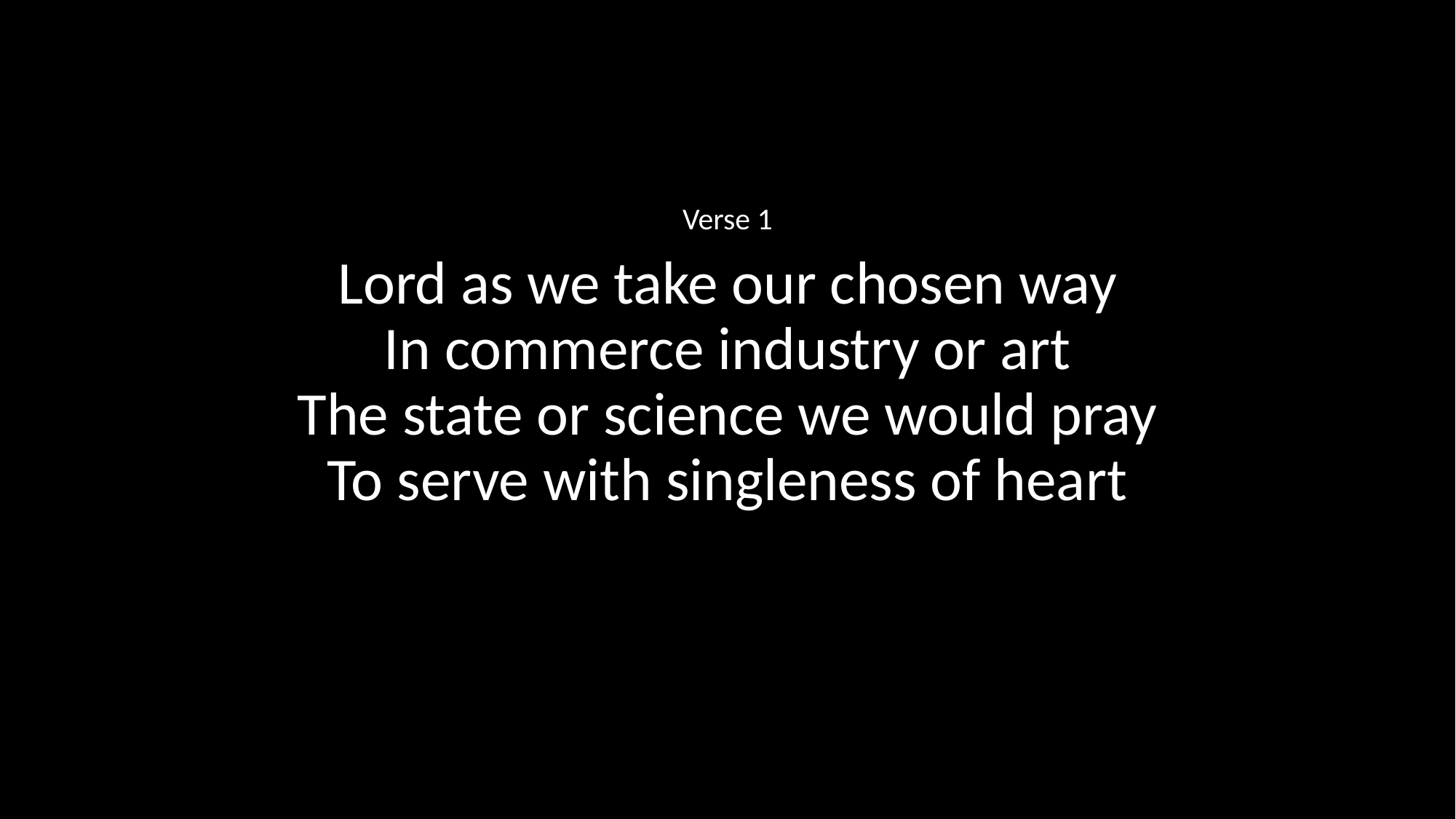

Verse 1
Lord as we take our chosen way
In commerce industry or art
The state or science we would pray
To serve with singleness of heart